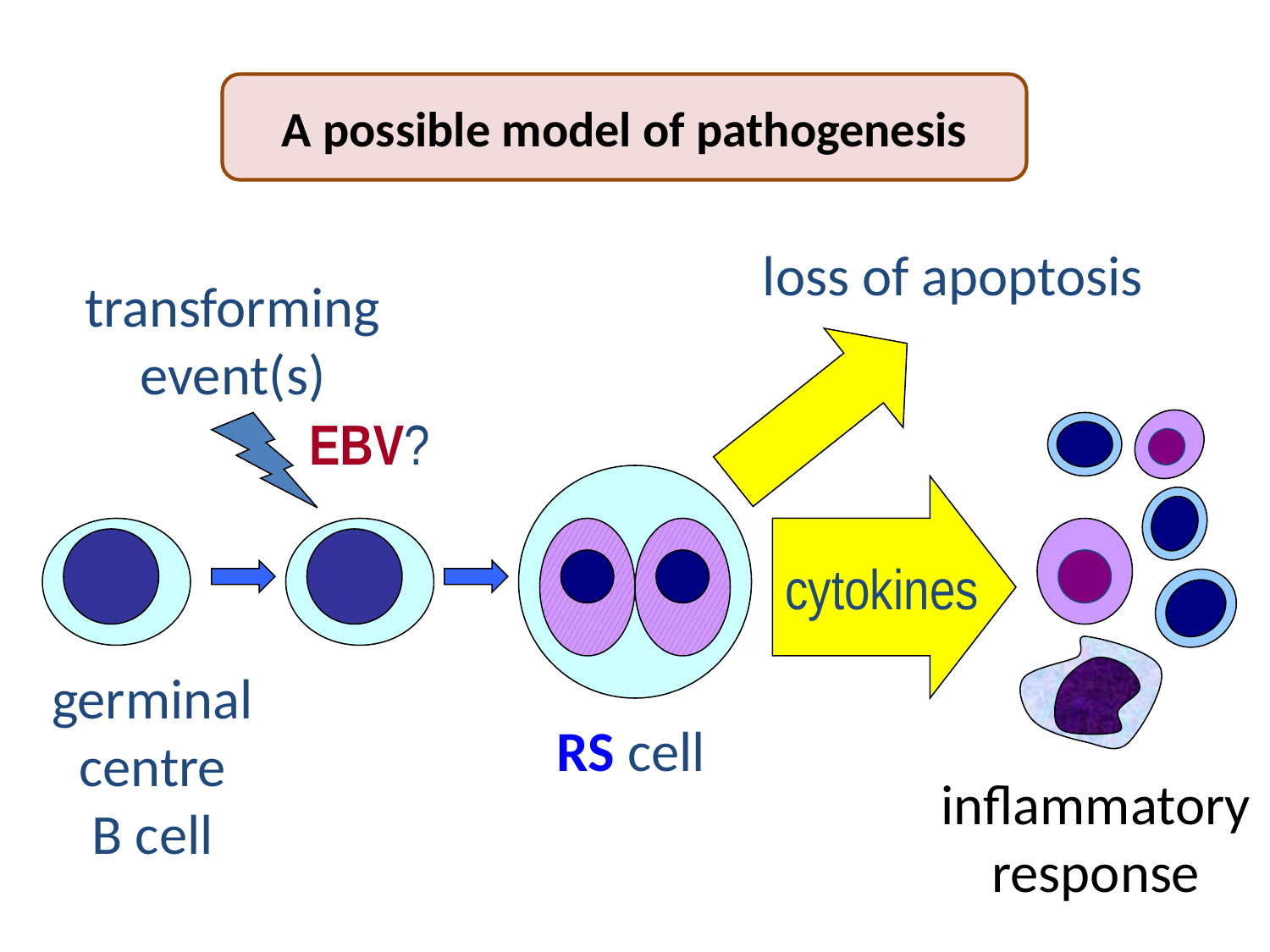

A possible model of pathogenesis
loss of apoptosis
transforming
event(s)

EBV?

cytokines

germinal
centre
B cell
RS cell
inflammatory
response